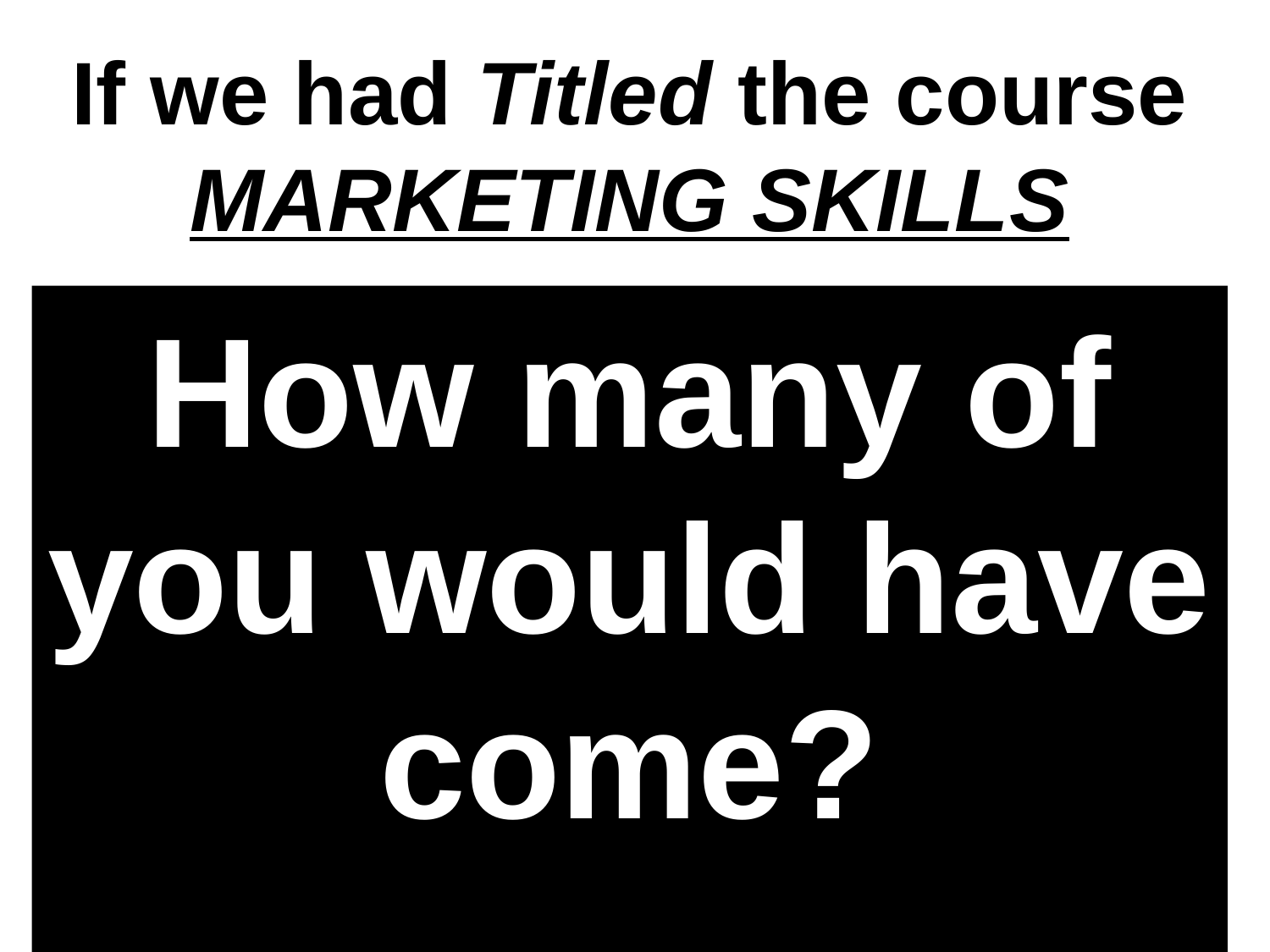

# If we had Titled the course MARKETING SKILLS
How many of you would have come?